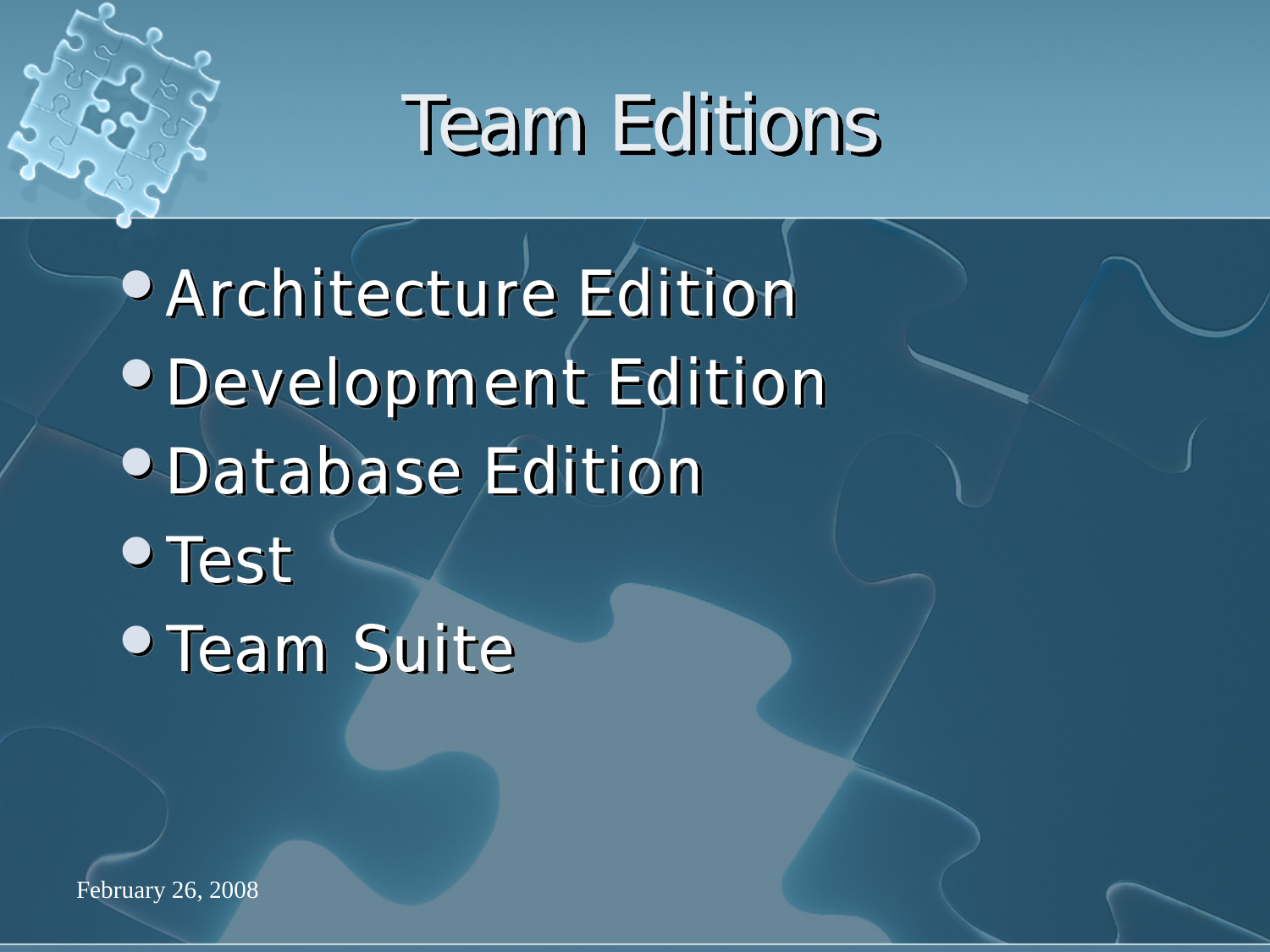

# Team Editions
Architecture Edition
Development Edition
Database Edition
Test
Team Suite
February 26, 2008